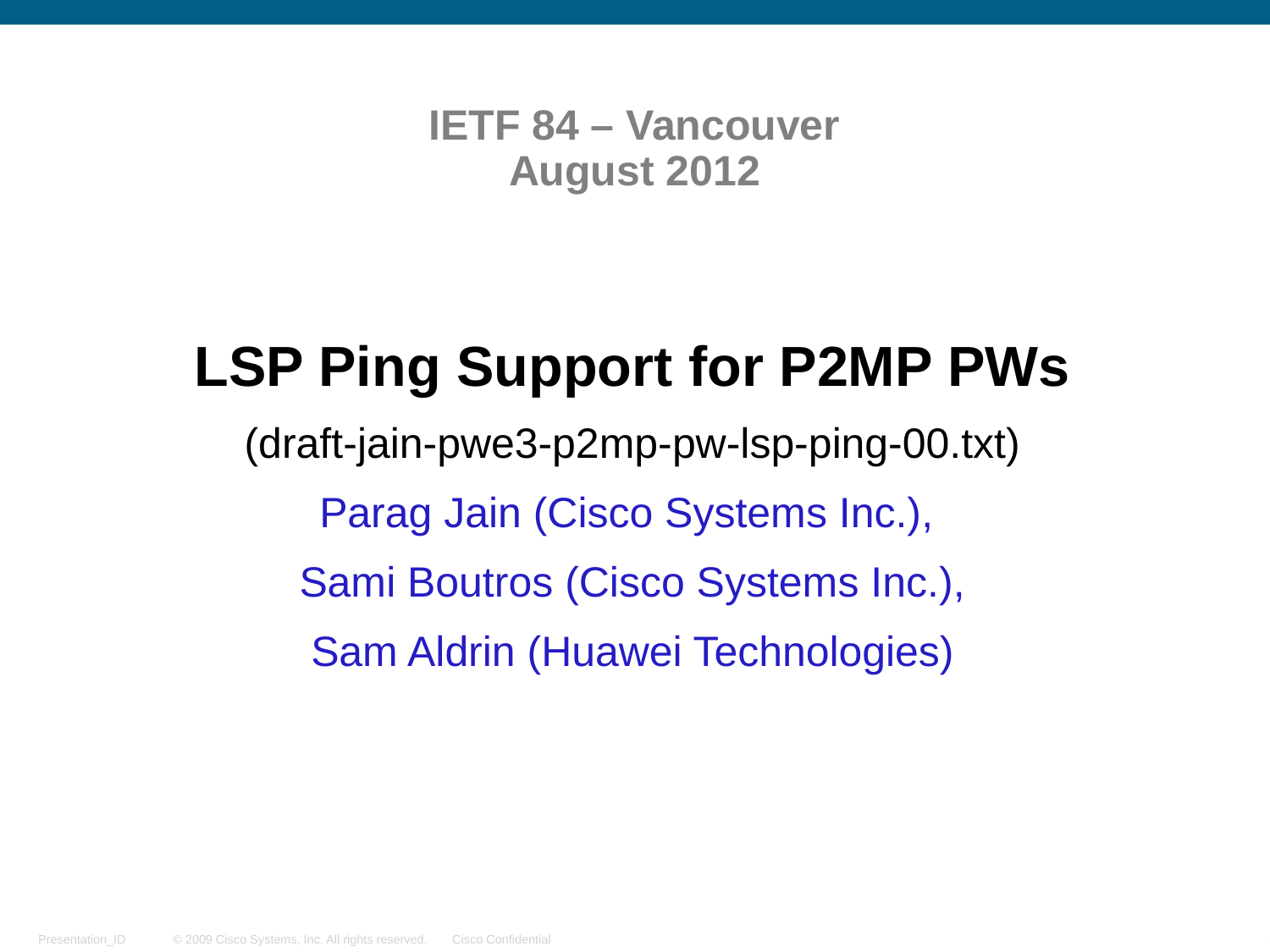

# IETF 84 – Vancouver August 2012

LSP Ping Support for P2MP PWs
(draft-jain-pwe3-p2mp-pw-lsp-ping-00.txt)
Parag Jain (Cisco Systems Inc.),
Sami Boutros (Cisco Systems Inc.),
Sam Aldrin (Huawei Technologies)